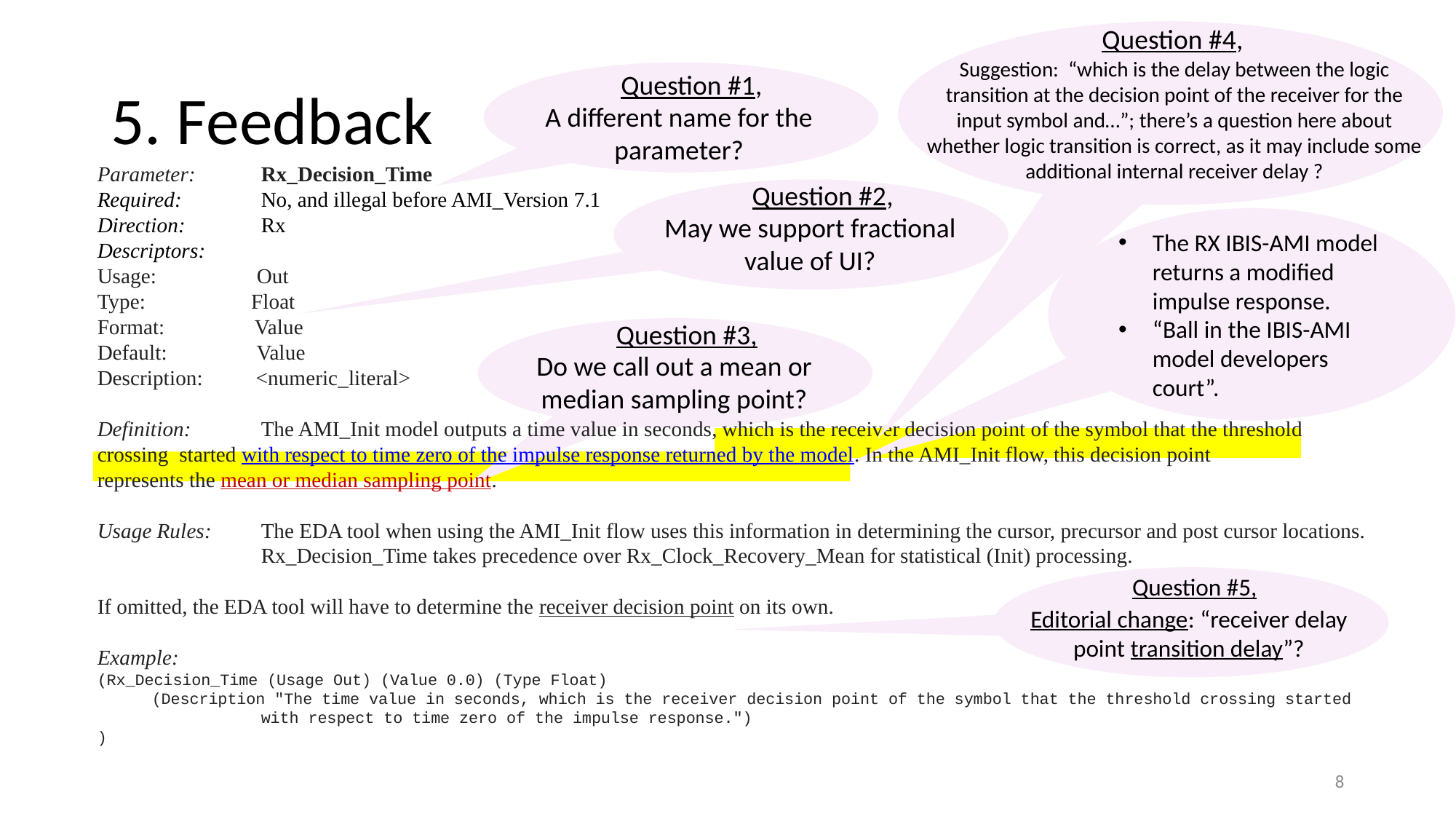

Question #4,

# 5. Feedback
Suggestion:  “which is the delay between the logic transition at the decision point of the receiver for the input symbol and…”; there’s a question here about whether logic transition is correct, as it may include some additional internal receiver delay ?

Question #1,
A different name for the parameter?
Parameter:	Rx_Decision_Time
Required:	No, and illegal before AMI_Version 7.1
Direction:	Rx
Descriptors:
Usage:                   Out
Type:                    Float
Format:                 Value
Default:                 Value
Description:          <numeric_literal>

Definition:	The AMI_Init model outputs a time value in seconds, which is the receiver decision point of the symbol that the threshold
crossing  started with respect to time zero of the impulse response returned by the model. In the AMI_Init flow, this decision point
represents the mean or median sampling point.

Usage Rules:	The EDA tool when using the AMI_Init flow uses this information in determining the cursor, precursor and post cursor locations.
		Rx_Decision_Time takes precedence over Rx_Clock_Recovery_Mean for statistical (Init) processing.

If omitted, the EDA tool will have to determine the receiver decision point on its own.

Example:
(Rx_Decision_Time (Usage Out) (Value 0.0) (Type Float)
	(Description "The time value in seconds, which is the receiver decision point of the symbol that the threshold crossing started
		with respect to time zero of the impulse response.")
)

Question #2,

May we support fractional value of UI?
The RX IBIS-AMI model returns a modified impulse response.
“Ball in the IBIS-AMI model developers court”.
Question #3,

Do we call out a mean or median sampling point?

Question #5,

Editorial change: “receiver delay point transition delay”?
8